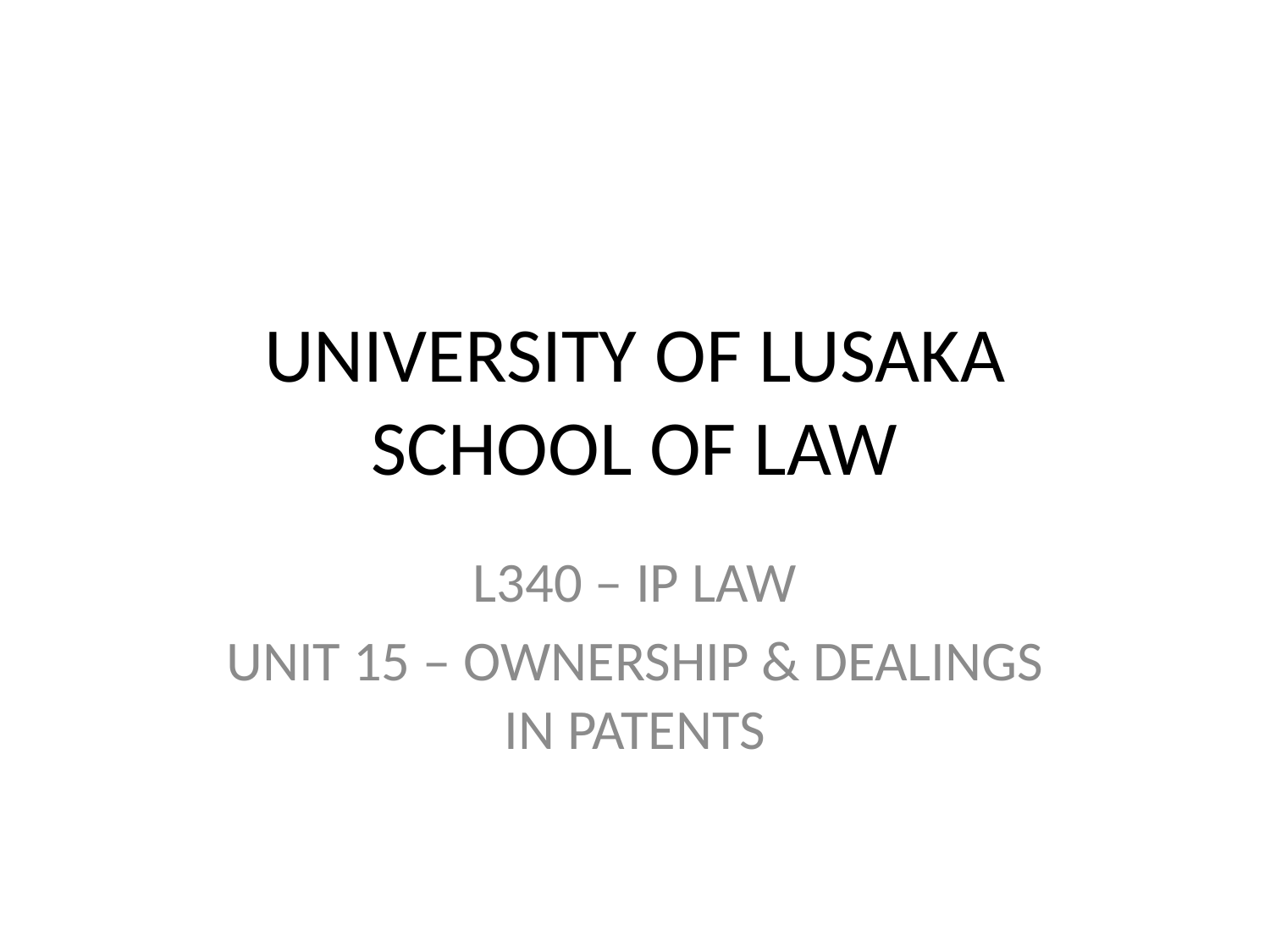

# UNIVERSITY OF LUSAKA SCHOOL OF LAW
L340 – IP LAW
UNIT 15 – OWNERSHIP & DEALINGS IN PATENTS